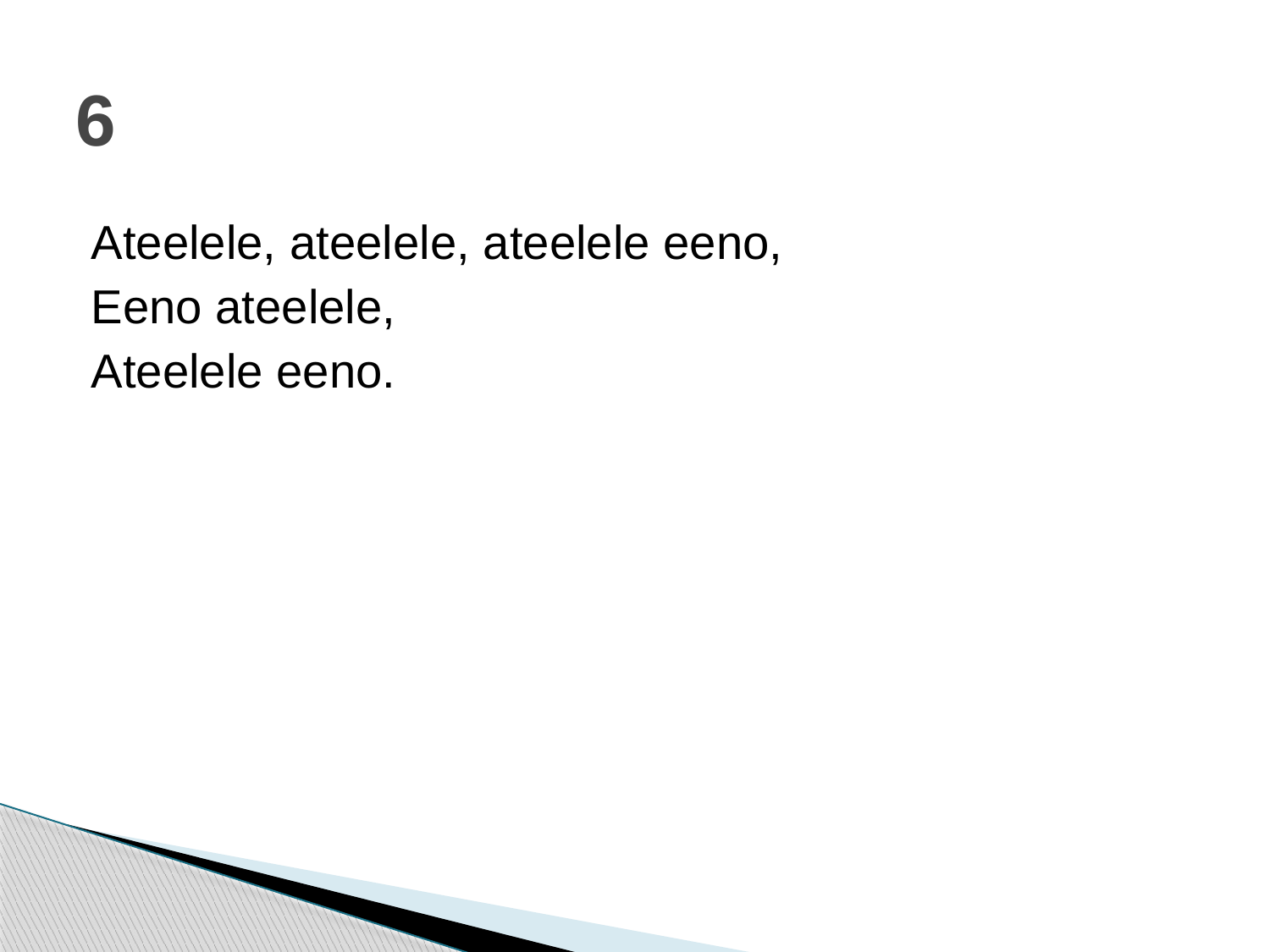

# 6
Ateelele, ateelele, ateelele eeno,
Eeno ateelele,
Ateelele eeno.